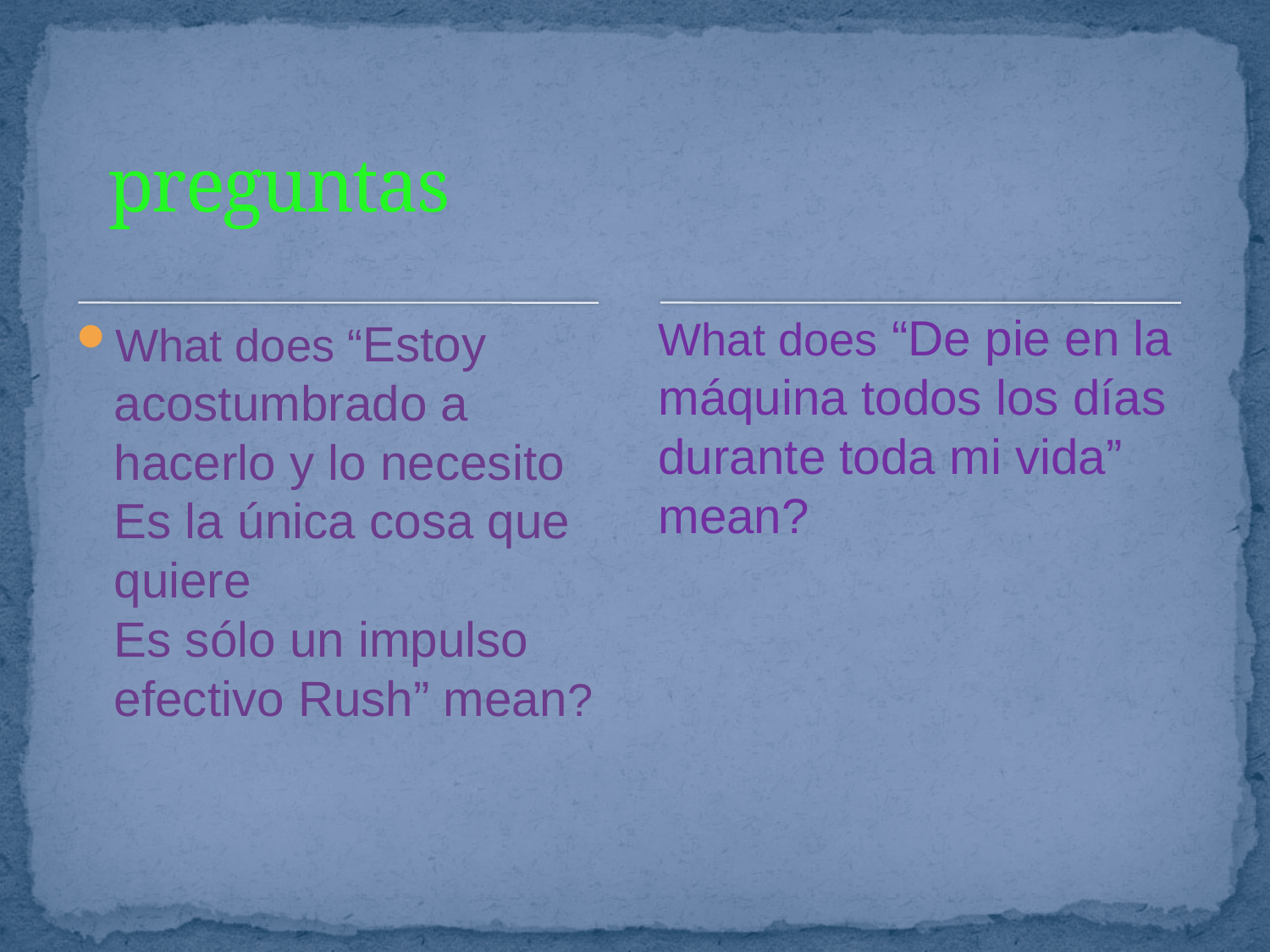

# preguntas
What does “Estoy acostumbrado a hacerlo y lo necesito
Es la única cosa que quiere
Es sólo un impulso efectivo Rush” mean?
What does “De pie en la máquina todos los días durante toda mi vida”  mean?